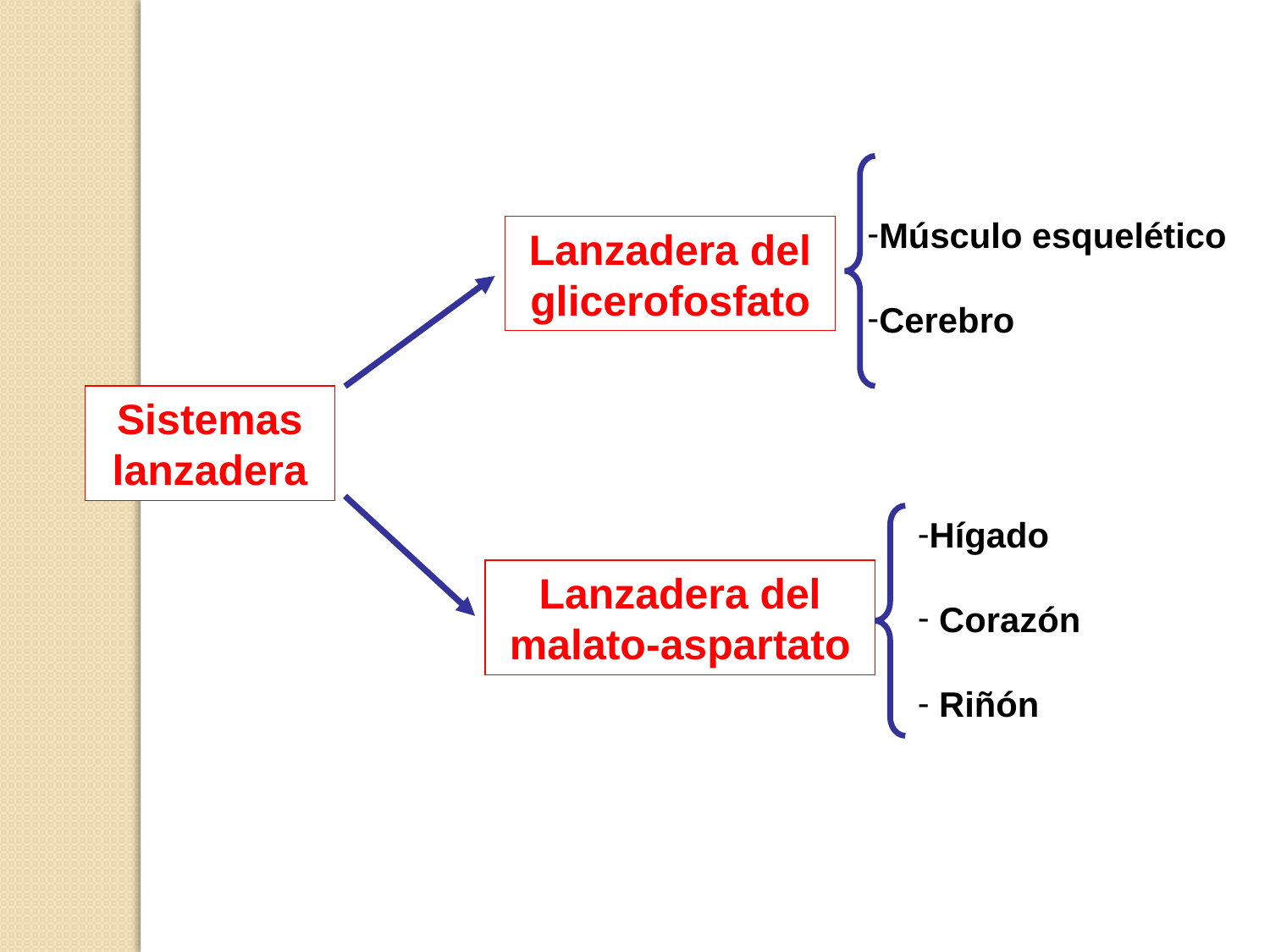

Músculo esquelético

Cerebro
Lanzadera del glicerofosfato

Sistemas lanzadera

Lanzadera del malato-aspartato

Hígado

 Corazón

 Riñón